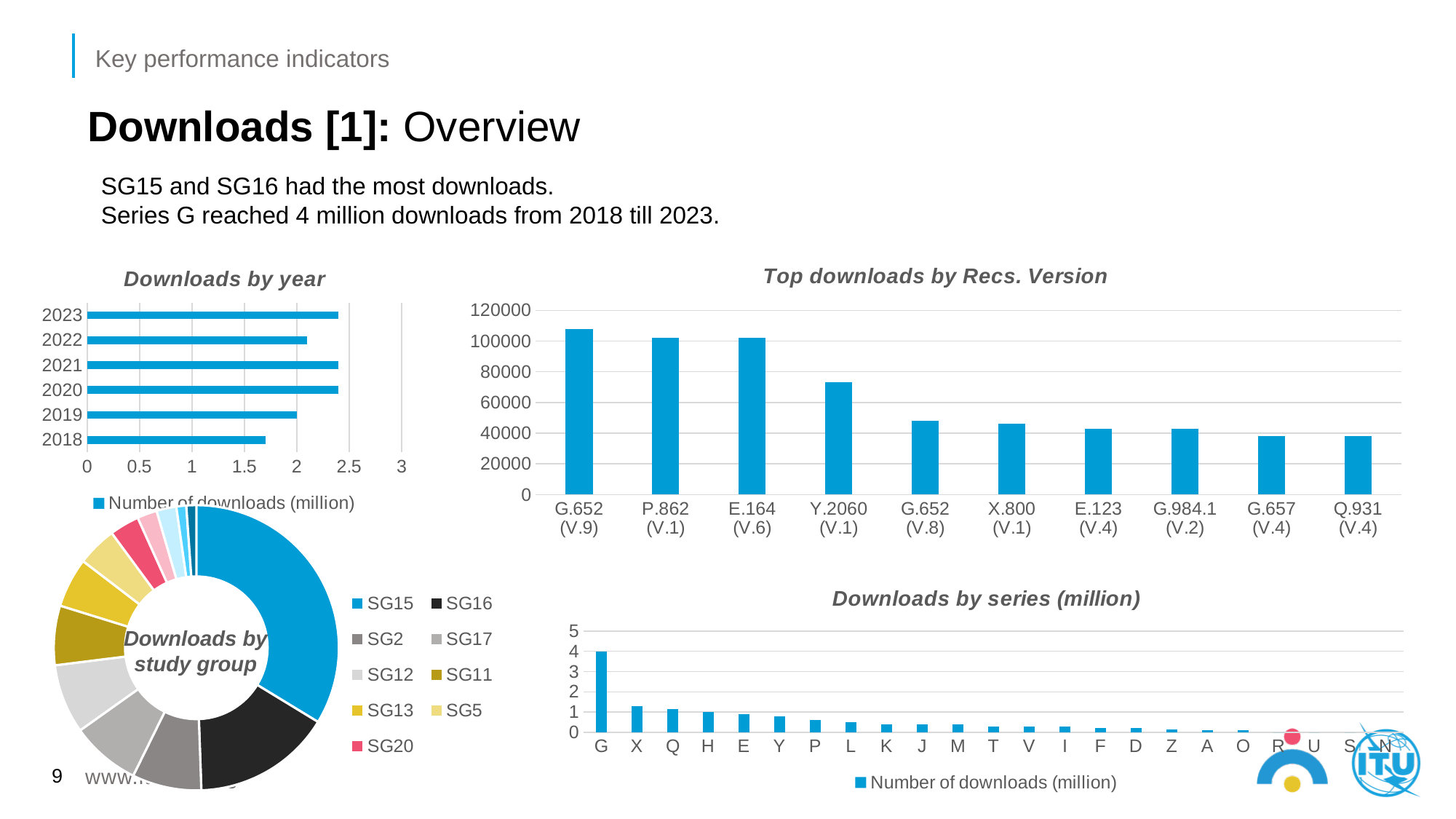

Key performance indicators
# Downloads [1]: Overview
SG15 and SG16 had the most downloads.
Series G reached 4 million downloads from 2018 till 2023.

### Chart: Top downloads by Recs. Version

| Category | Downloads |
|---|---|
| G.652 (V.9) | 108000.0 |
| P.862 (V.1) | 102000.0 |
| E.164 (V.6) | 102000.0 |
| Y.2060 (V.1) | 73000.0 |
| G.652 (V.8) | 48000.0 |
| X.800 (V.1) | 46000.0 |
| E.123 (V.4) | 43000.0 |
| G.984.1 (V.2) | 43000.0 |
| G.657 (V.4) | 38000.0 |
| Q.931 (V.4) | 38000.0 |

### Chart: Downloads by year

| Category | Number of downloads (million) |
|---|---|
| 2018 | 1.7 |
| 2019 | 2.0 |
| 2020 | 2.4 |
| 2021 | 2.4 |
| 2022 | 2.1 |
| 2023 | 2.4 |

### Chart

| Category | Downloads |
|---|---|
| SG15 | 30.0 |
| SG16 | 14.0 |
| SG2 | 7.0 |
| SG17 | 7.0 |
| SG12 | 7.0 |
| SG11 | 6.0 |
| SG13 | 5.0 |
| SG5 | 4.0 |
| SG20 | 3.0 |
| NA | 2.0 |
| NA2 | 2.0 |
| NA3 | 1.0 |
| NA4 | 1.0 |

### Chart: Downloads by series (million)

| Category | Number of downloads (million) |
|---|---|
| G | 4.0 |
| X | 1.3 |
| Q | 1.15 |
| H | 1.0 |
| E | 0.9 |
| Y | 0.8 |
| P | 0.6 |
| L | 0.5 |
| K | 0.4 |
| J | 0.4 |
| M | 0.4 |
| T | 0.3 |
| V | 0.3 |
| I | 0.3 |
| F | 0.2 |
| D | 0.2 |
| Z | 0.15 |
| A | 0.1 |
| O | 0.1 |
| R | 0.0 |
| U | 0.0 |
| S | 0.0 |
| N | 0.0 |
Downloads by study group